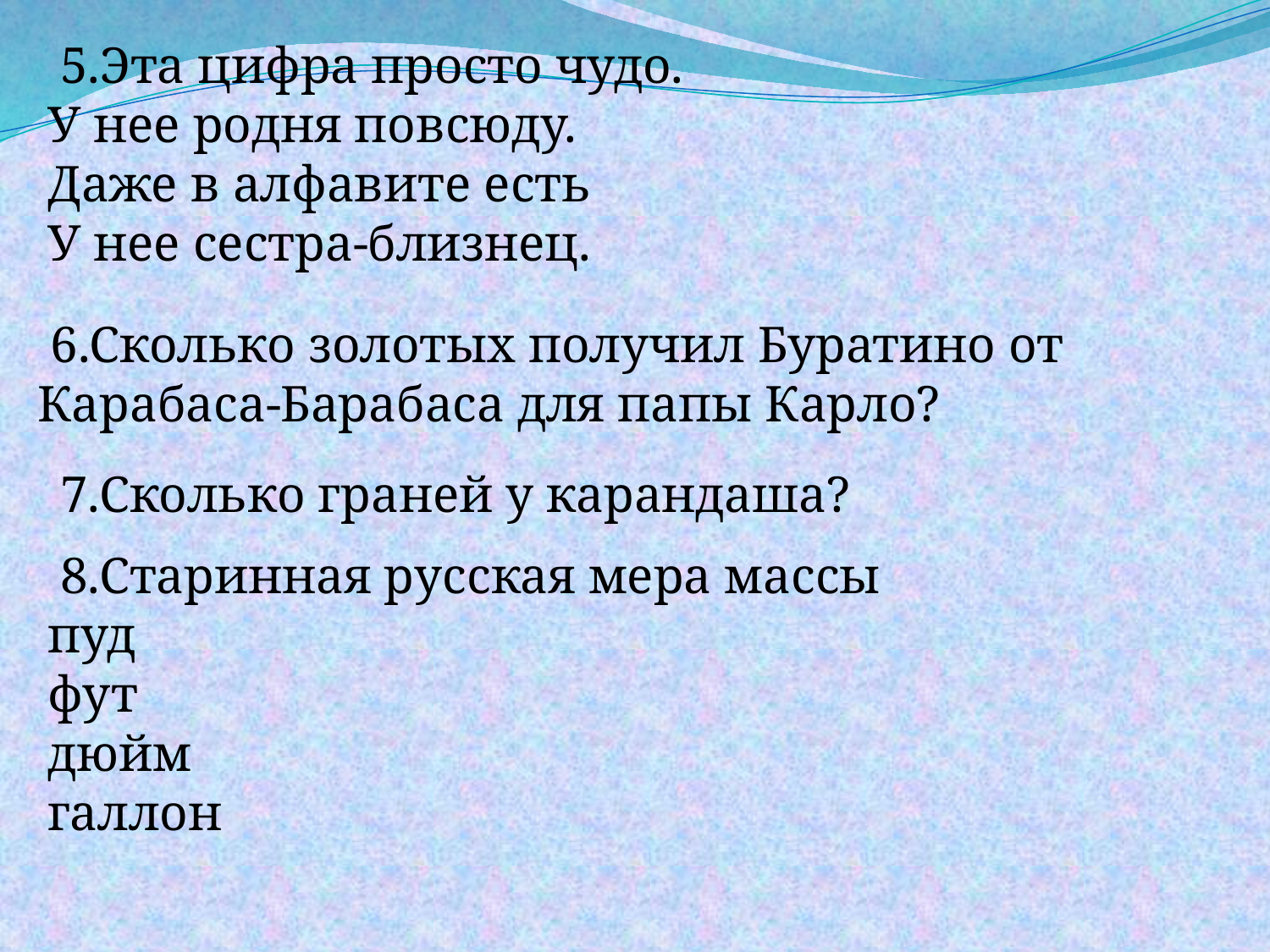

5.Эта цифра просто чудо.
У нее родня повсюду.
Даже в алфавите есть
У нее сестра-близнец.

 6.Сколько золотых получил Буратино от Карабаса-Барабаса для папы Карло?

 7.Сколько граней у карандаша?

 8.Старинная русская мера массы
пуд
фут
дюйм
галлон